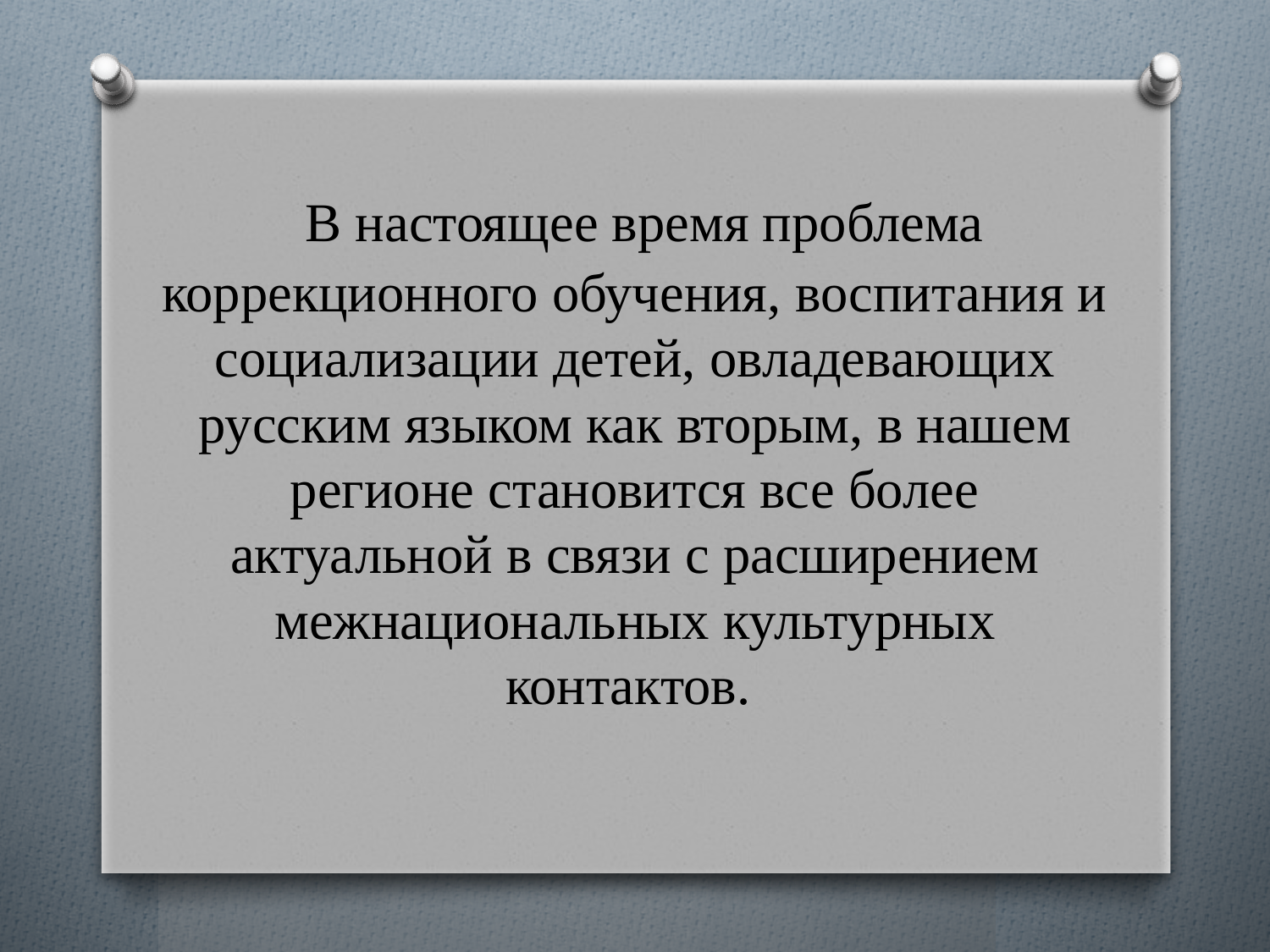

# В настоящее время проблема коррекционного обучения, воспитания и социализации детей, овладевающих русским языком как вторым, в нашем регионе становится все более актуальной в связи с расширением межнациональных культурных контактов.